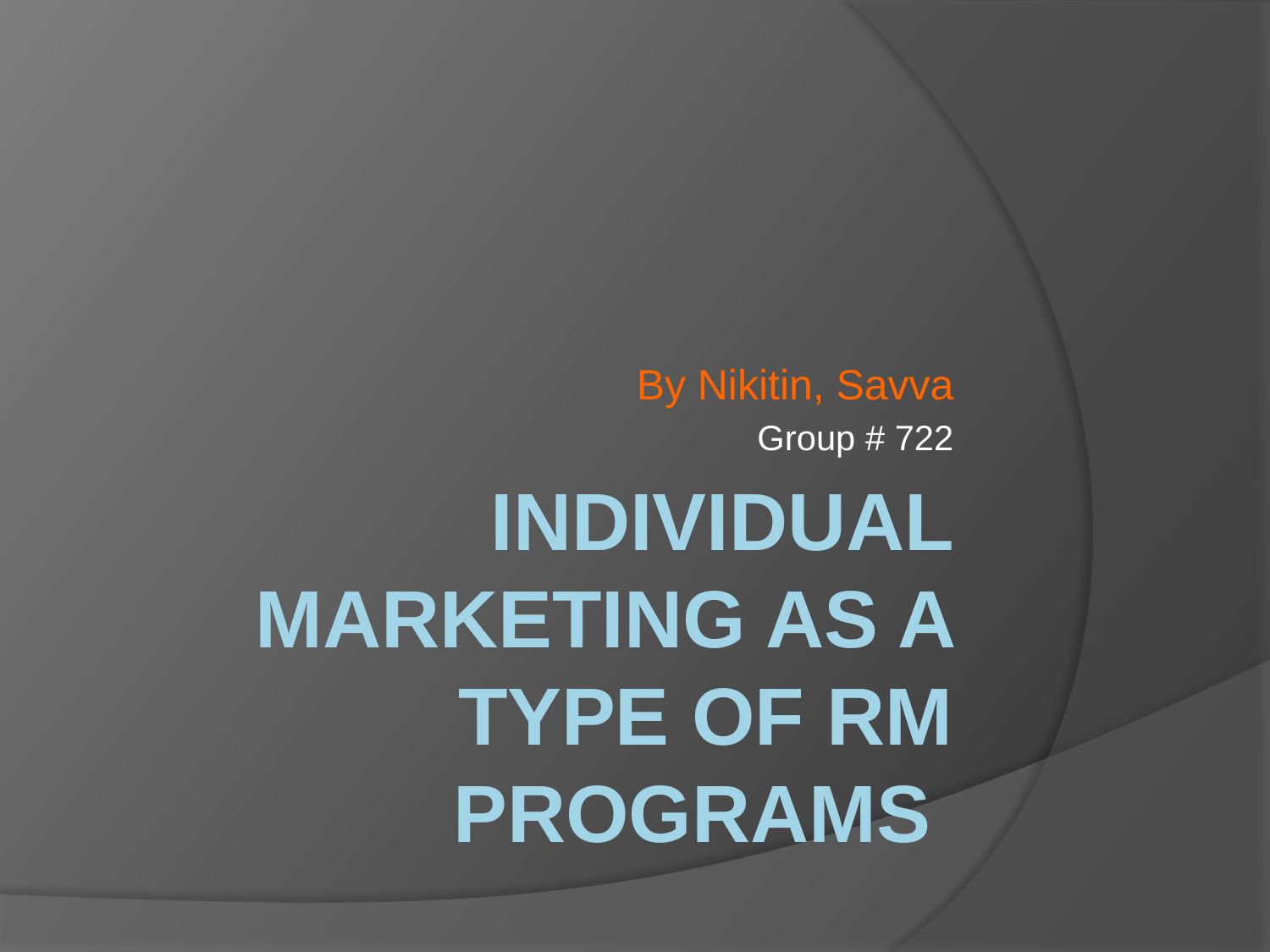

By Nikitin, Savva
Group # 722
# Individual marketing as a type of rm programs